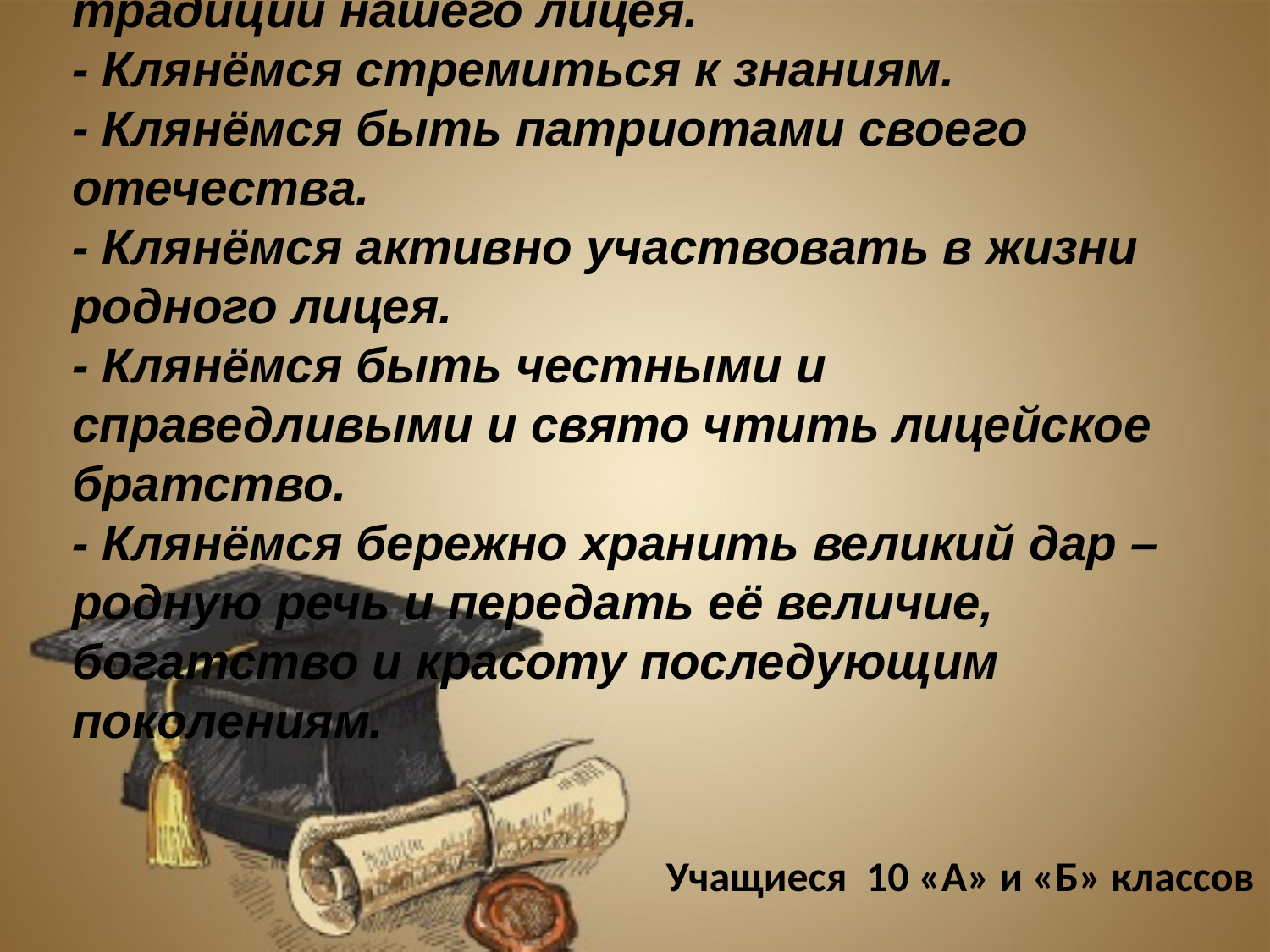

Клятва лицеистов:
- Клянёмся сохранять и умножать лучшие традиции нашего лицея.
- Клянёмся стремиться к знаниям.
- Клянёмся быть патриотами своего отечества.
- Клянёмся активно участвовать в жизни родного лицея.
- Клянёмся быть честными и справедливыми и свято чтить лицейское братство.
- Клянёмся бережно хранить великий дар – родную речь и передать её величие, богатство и красоту последующим поколениям.

Учащиеся  10 «А» и «Б» классов